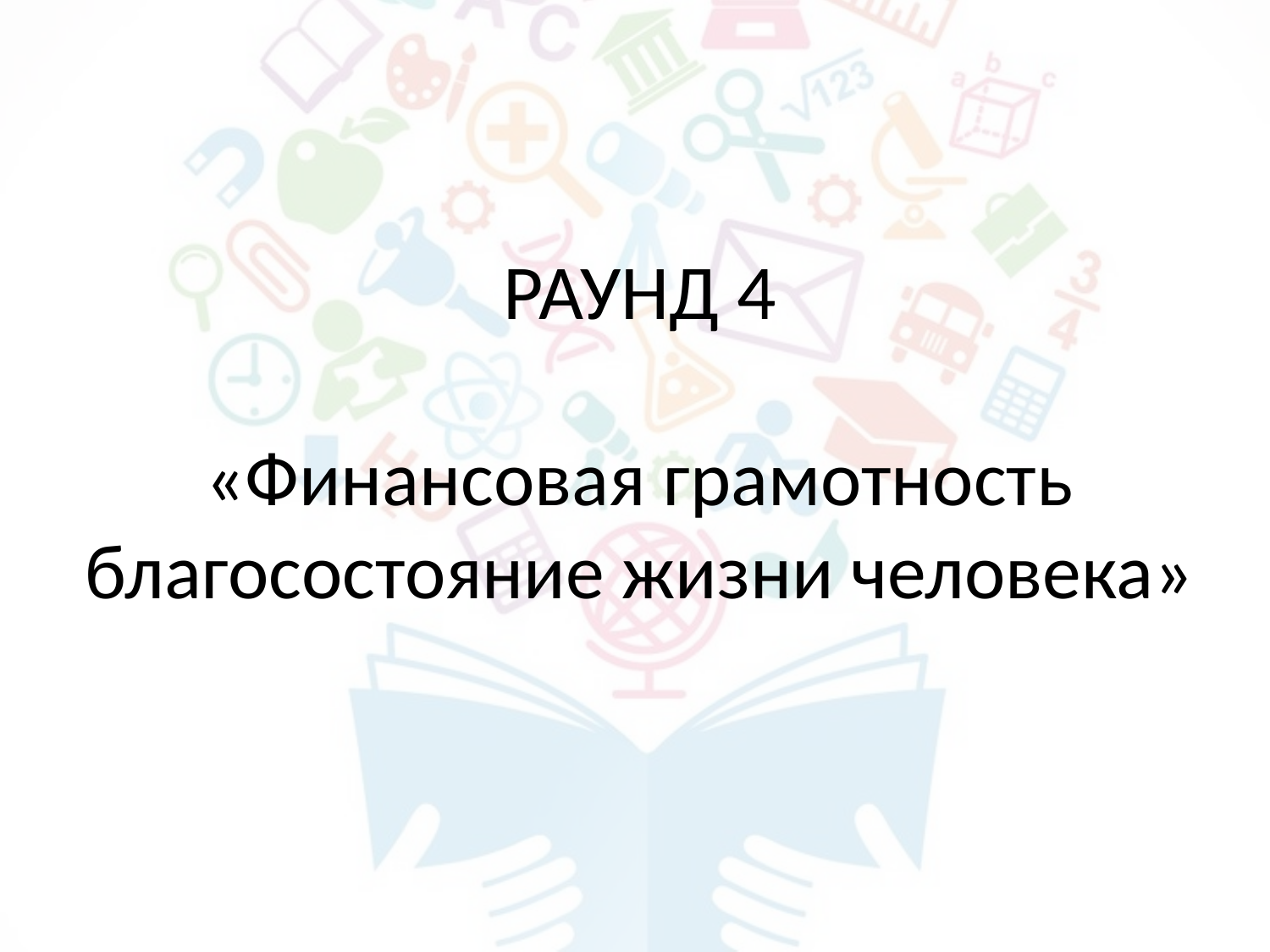

РАУНД 4
«Финансовая грамотность благосостояние жизни человека»